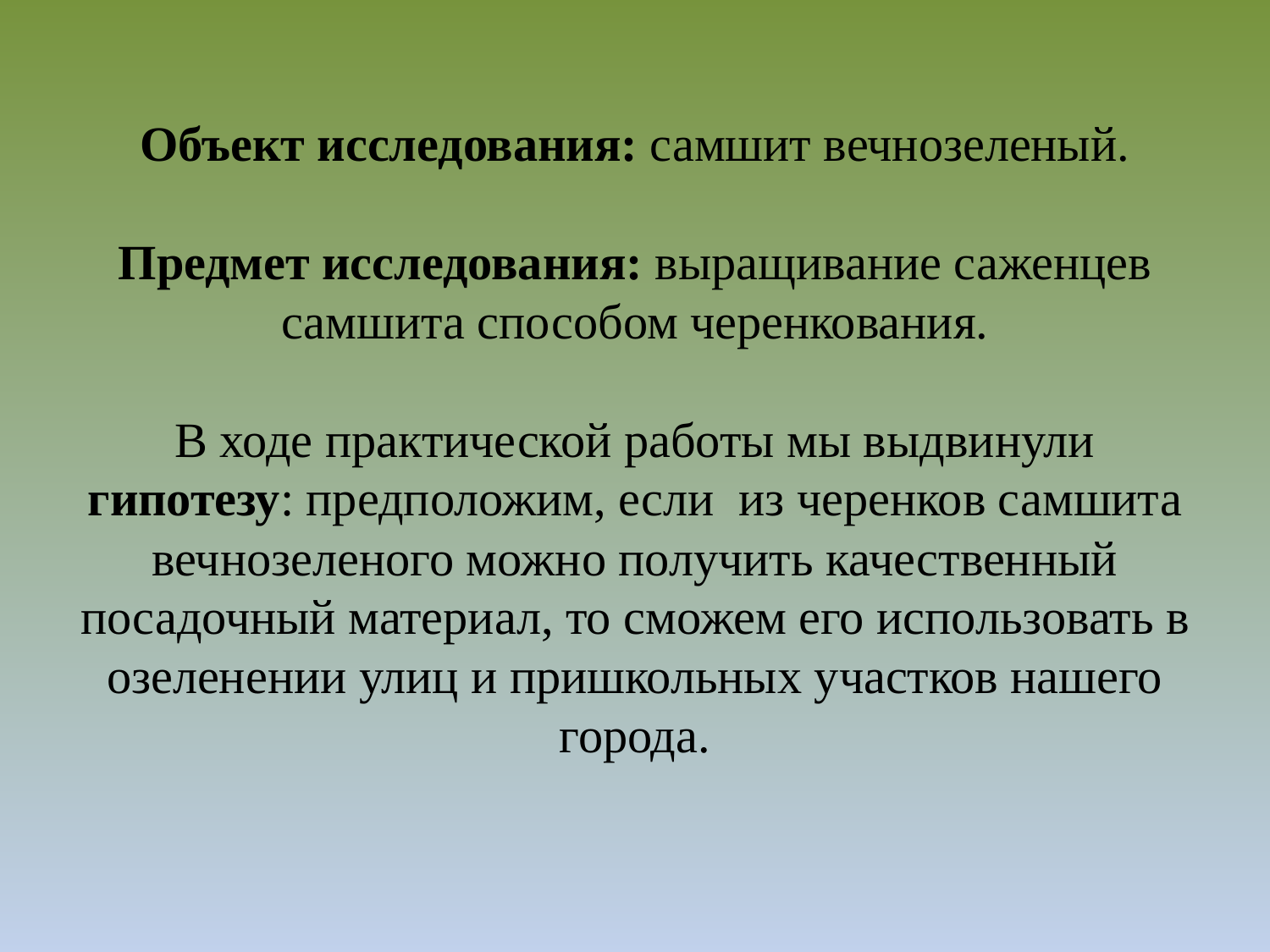

# Объект исследования: самшит вечнозеленый. Предмет исследования: выращивание саженцев самшита способом черенкования. В ходе практической работы мы выдвинули гипотезу: предположим, если  из черенков самшита вечнозеленого можно получить качественный посадочный материал, то сможем его использовать в озеленении улиц и пришкольных участков нашего города.